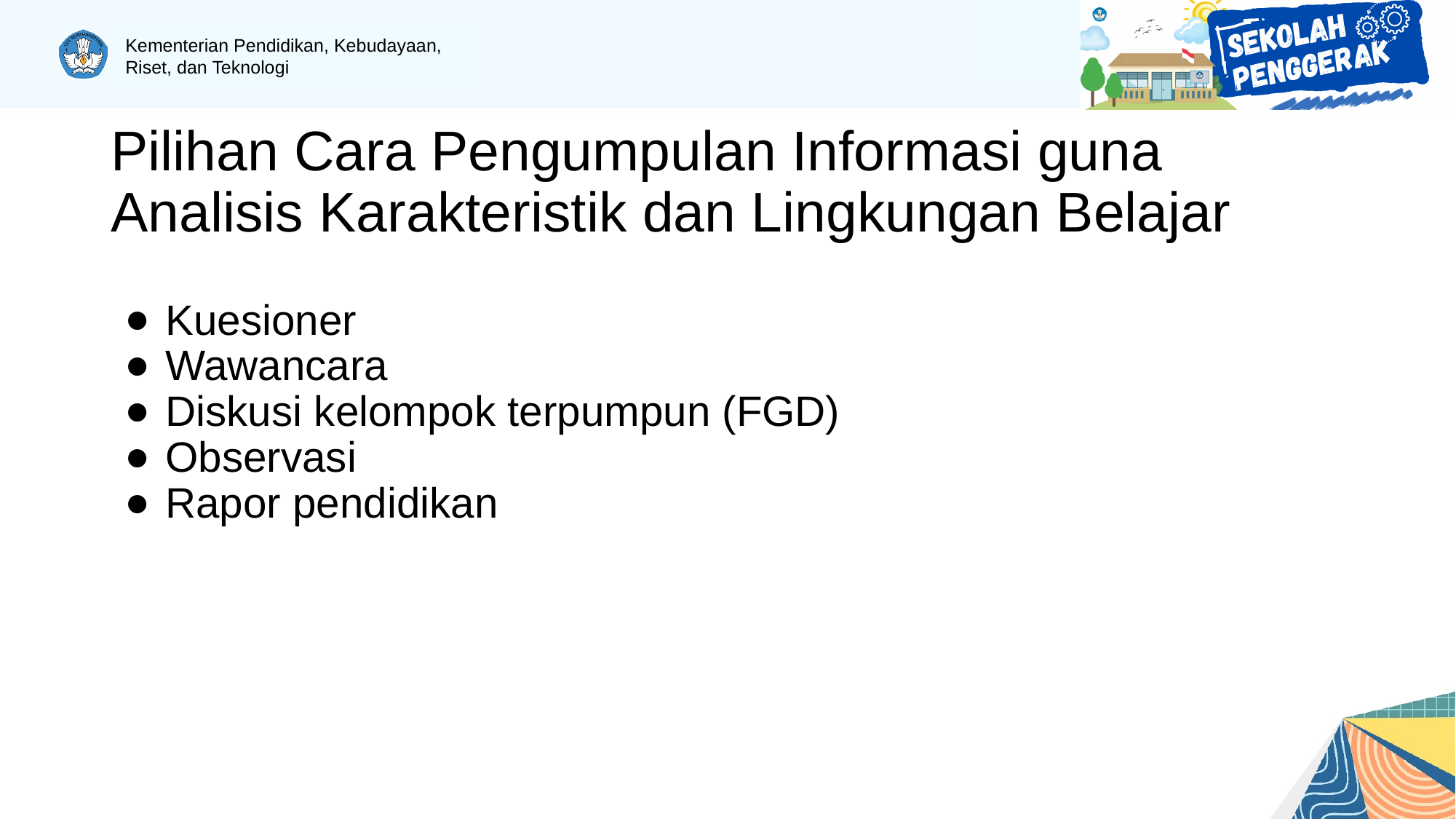

# Pilihan Cara Pengumpulan Informasi guna Analisis Karakteristik dan Lingkungan Belajar
Kuesioner
Wawancara
Diskusi kelompok terpumpun (FGD)
Observasi
Rapor pendidikan